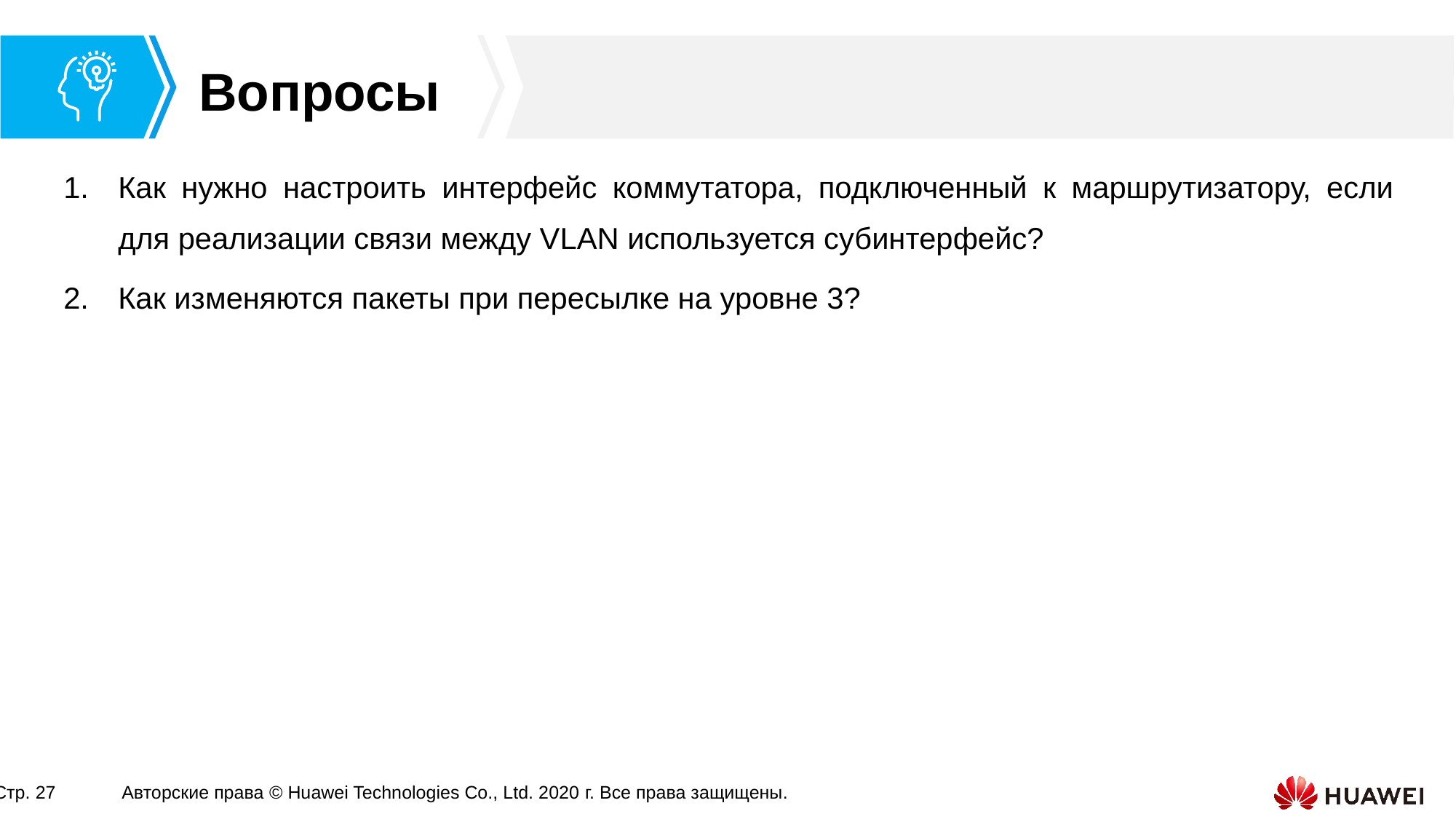

Как нужно настроить интерфейс коммутатора, подключенный к маршрутизатору, если для реализации связи между VLAN используется субинтерфейс?
Как изменяются пакеты при пересылке на уровне 3?